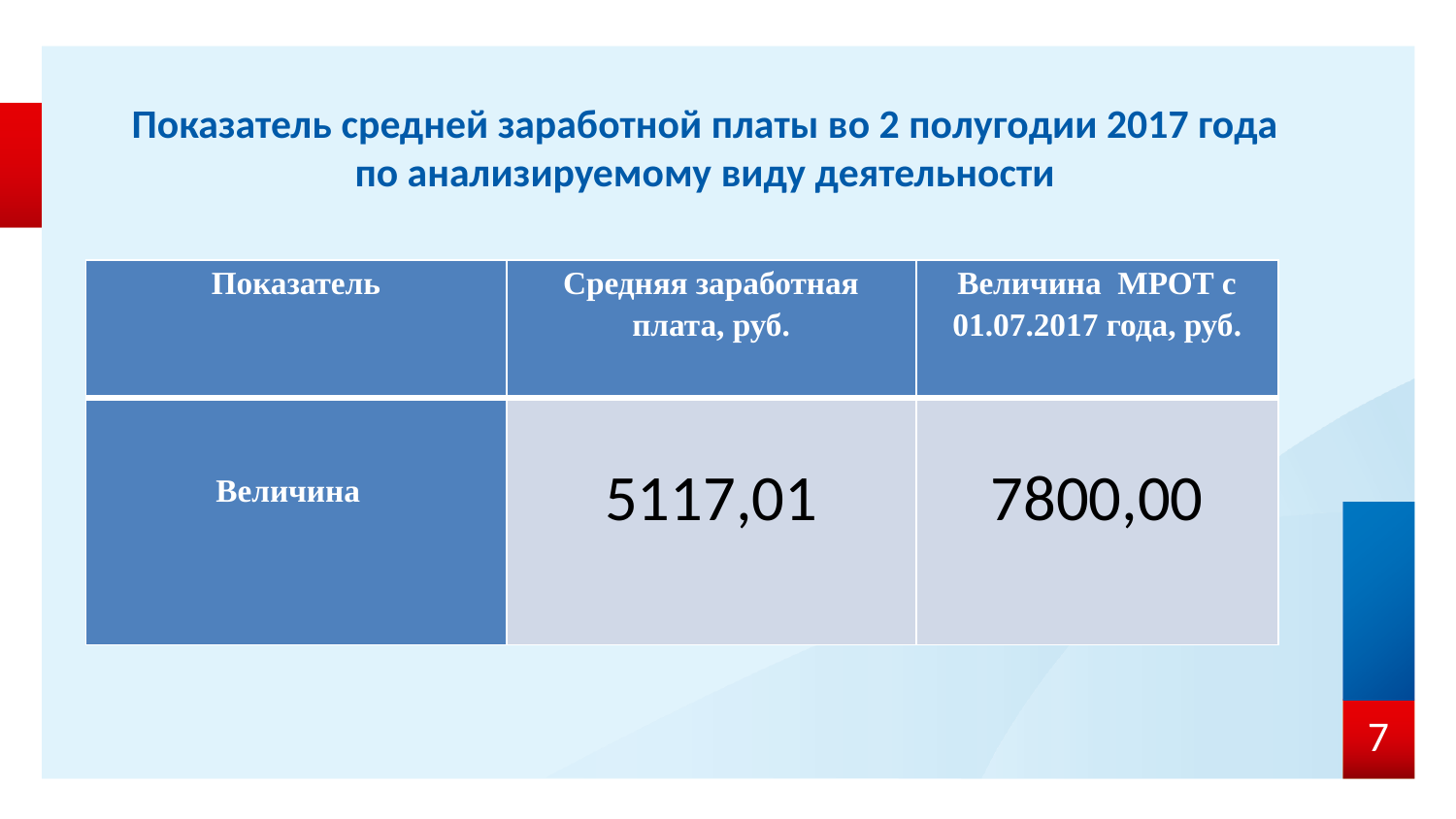

# Показатель средней заработной платы во 2 полугодии 2017 года по анализируемому виду деятельности
| Показатель | Средняя заработная плата, руб. | Величина МРОТ с 01.07.2017 года, руб. |
| --- | --- | --- |
| Величина | 5117,01 | 7800,00 |
7